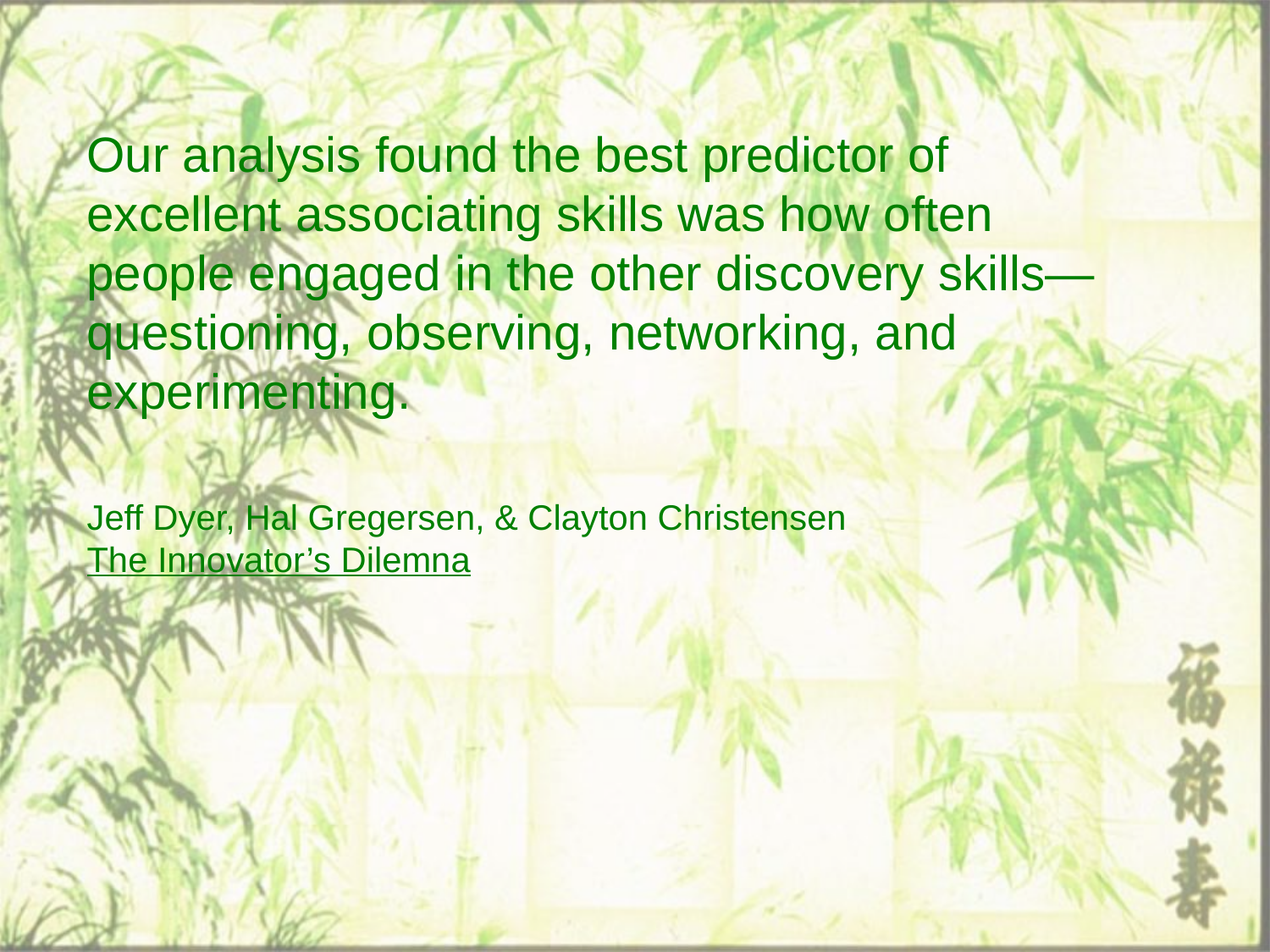

Our analysis found the best predictor of excellent associating skills was how often people engaged in the other discovery skills—questioning, observing, networking, and experimenting.

Jeff Dyer, Hal Gregersen, & Clayton Christensen
The Innovator’s Dilemna